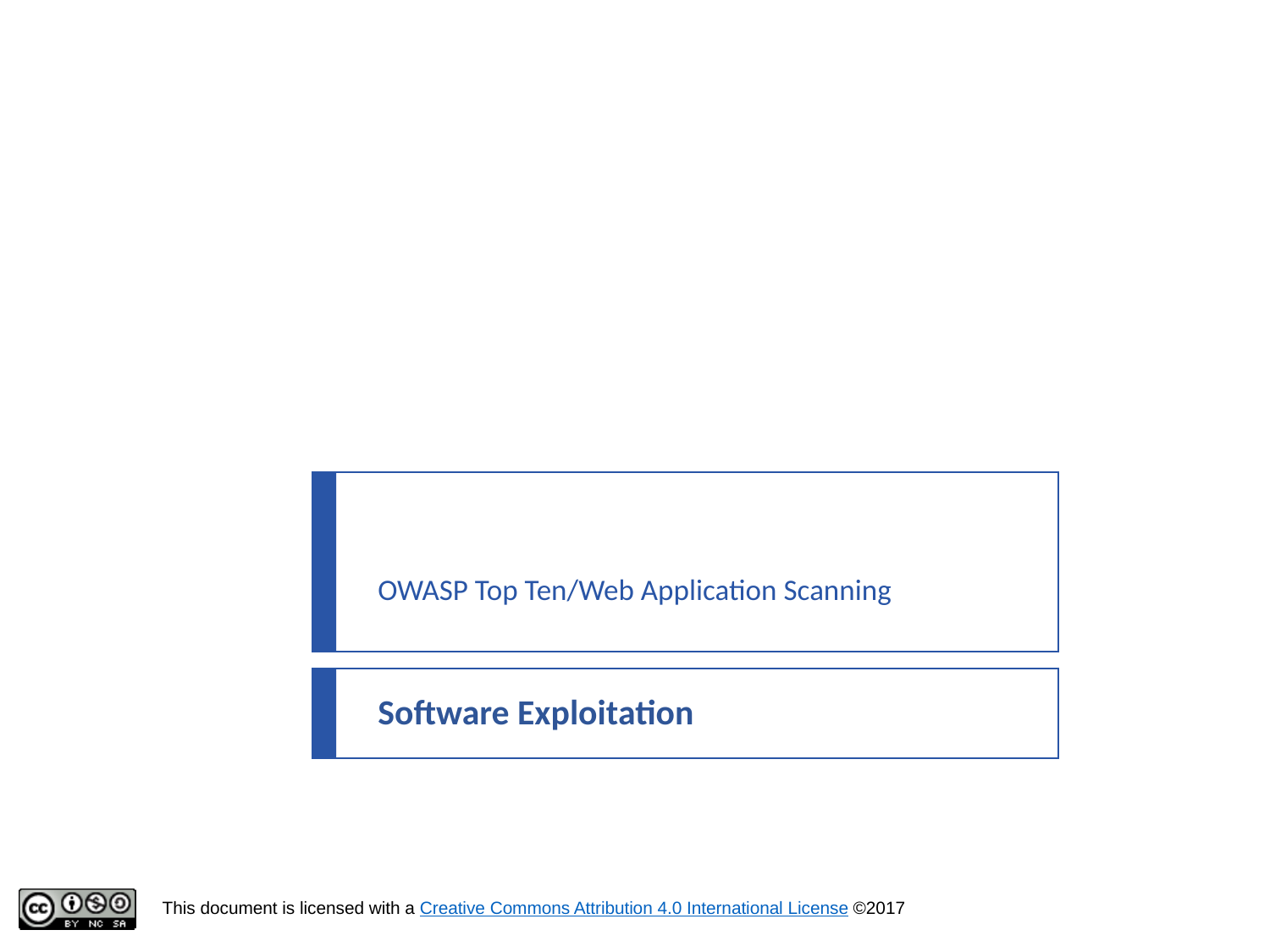

# OWASP Top Ten/Web Application Scanning
Software Exploitation